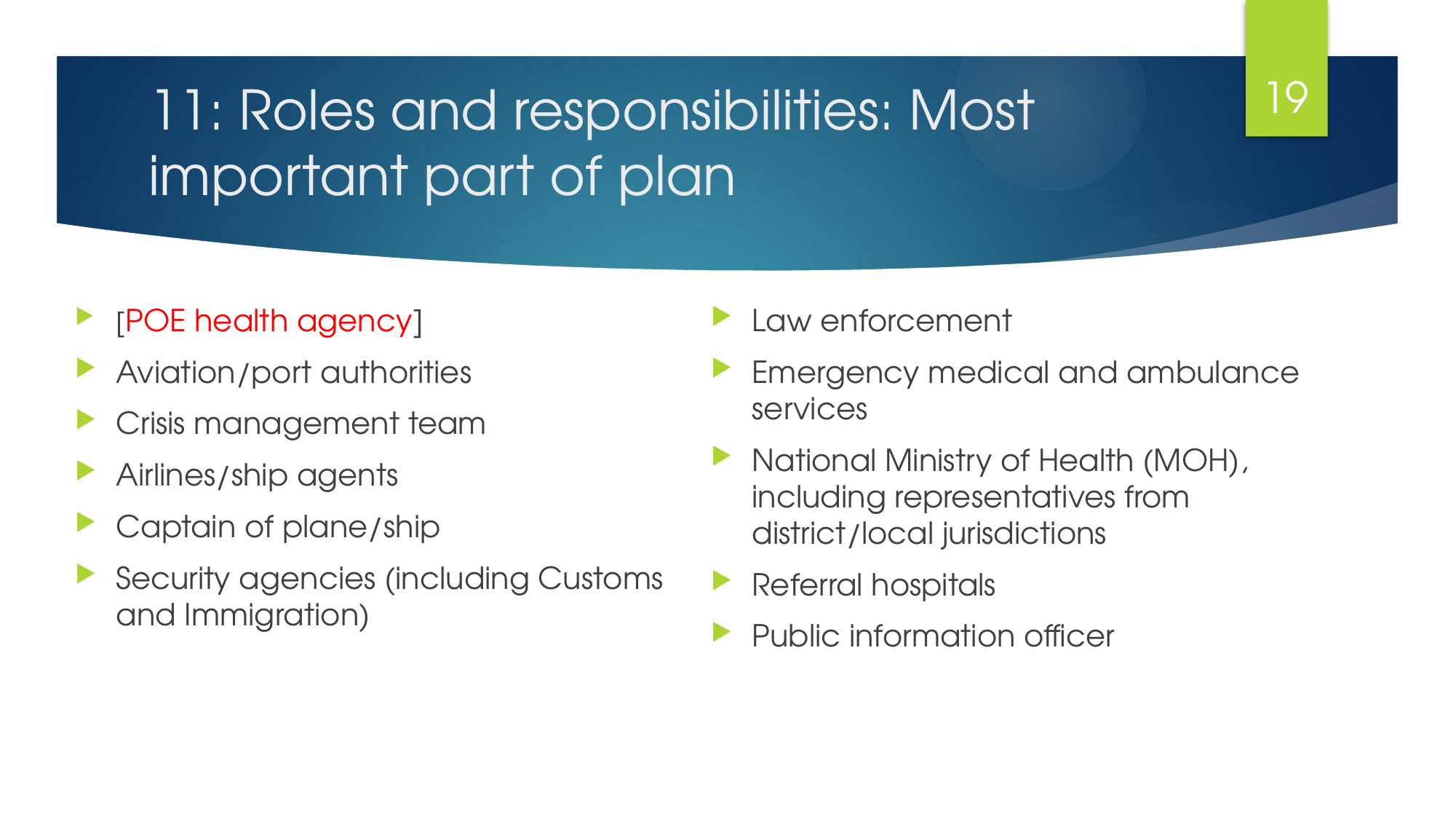

19
# 11: Roles and responsibilities: Most important part of plan
[POE health agency]
Aviation/port authorities
Crisis management team
Airlines/ship agents
Captain of plane/ship
Security agencies (including Customs and Immigration)

Law enforcement
Emergency medical and ambulance services
National Ministry of Health (MOH), including representatives from district/local jurisdictions
Referral hospitals
Public information officer